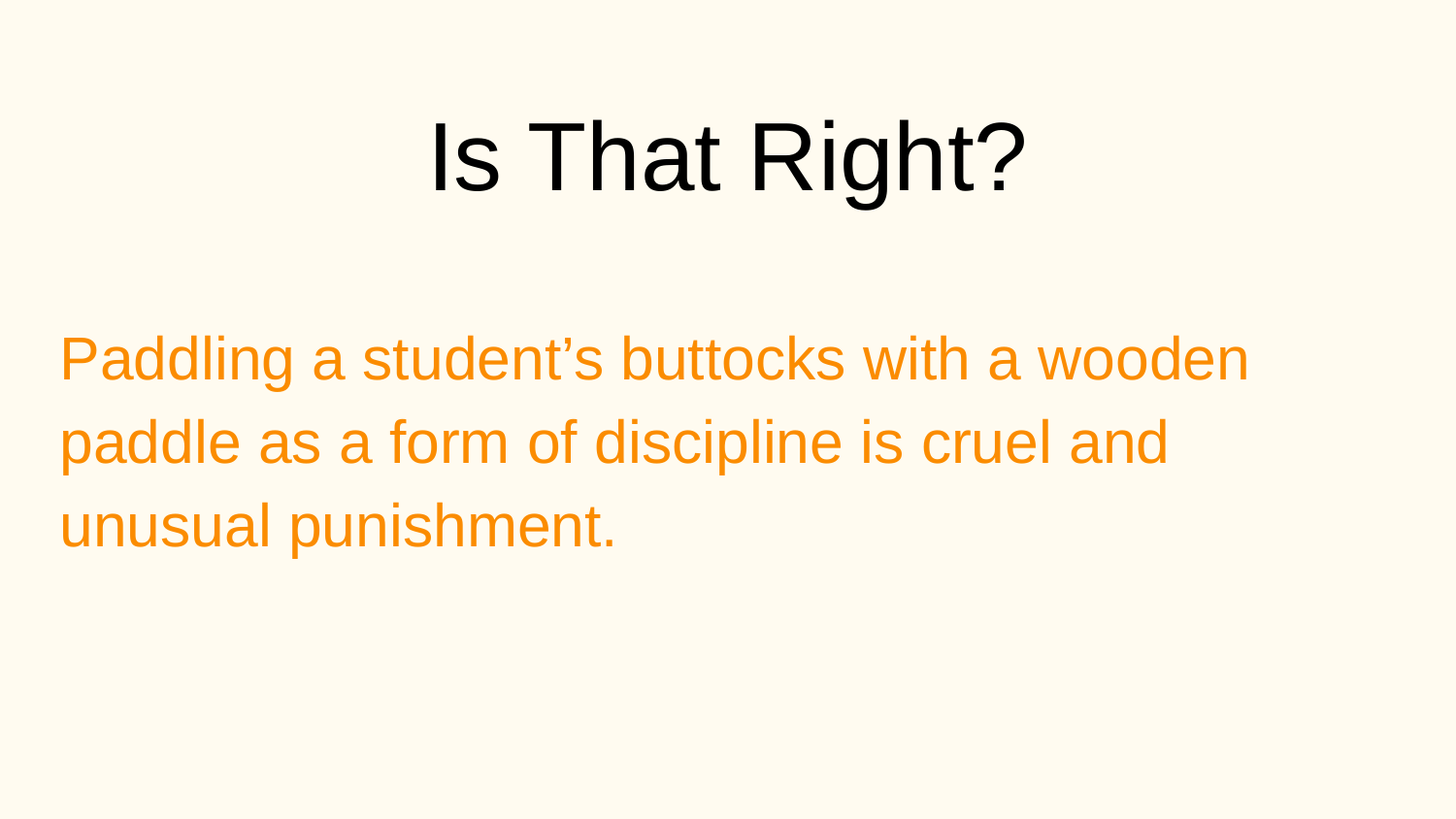

# Is That Right?
Paddling a student’s buttocks with a wooden paddle as a form of discipline is cruel and unusual punishment.